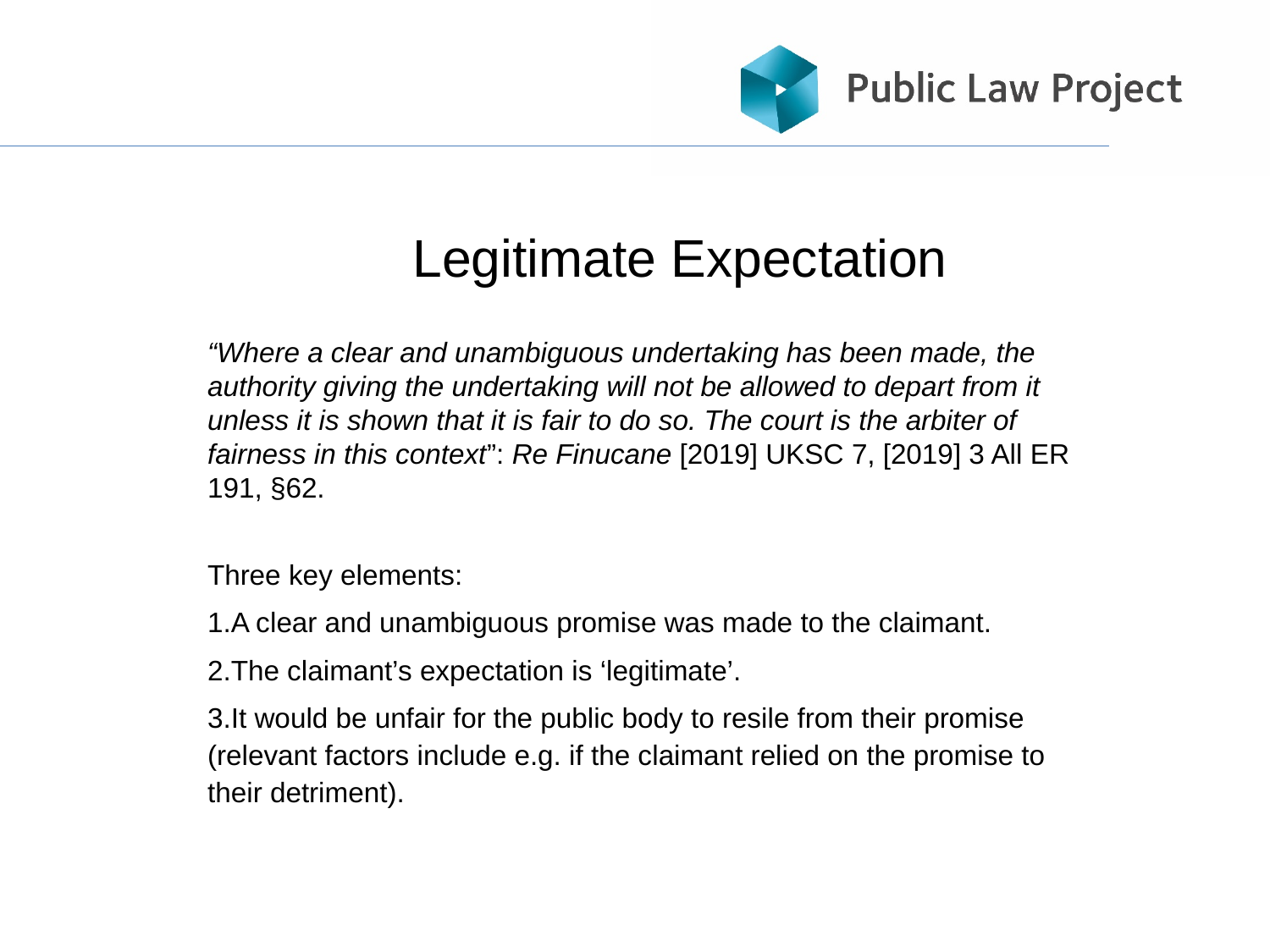

# Legitimate Expectation
“Where a clear and unambiguous undertaking has been made, the authority giving the undertaking will not be allowed to depart from it unless it is shown that it is fair to do so. The court is the arbiter of fairness in this context”: Re Finucane [2019] UKSC 7, [2019] 3 All ER 191, §62.

Three key elements:
A clear and unambiguous promise was made to the claimant.
The claimant’s expectation is ‘legitimate’.
It would be unfair for the public body to resile from their promise (relevant factors include e.g. if the claimant relied on the promise to their detriment).